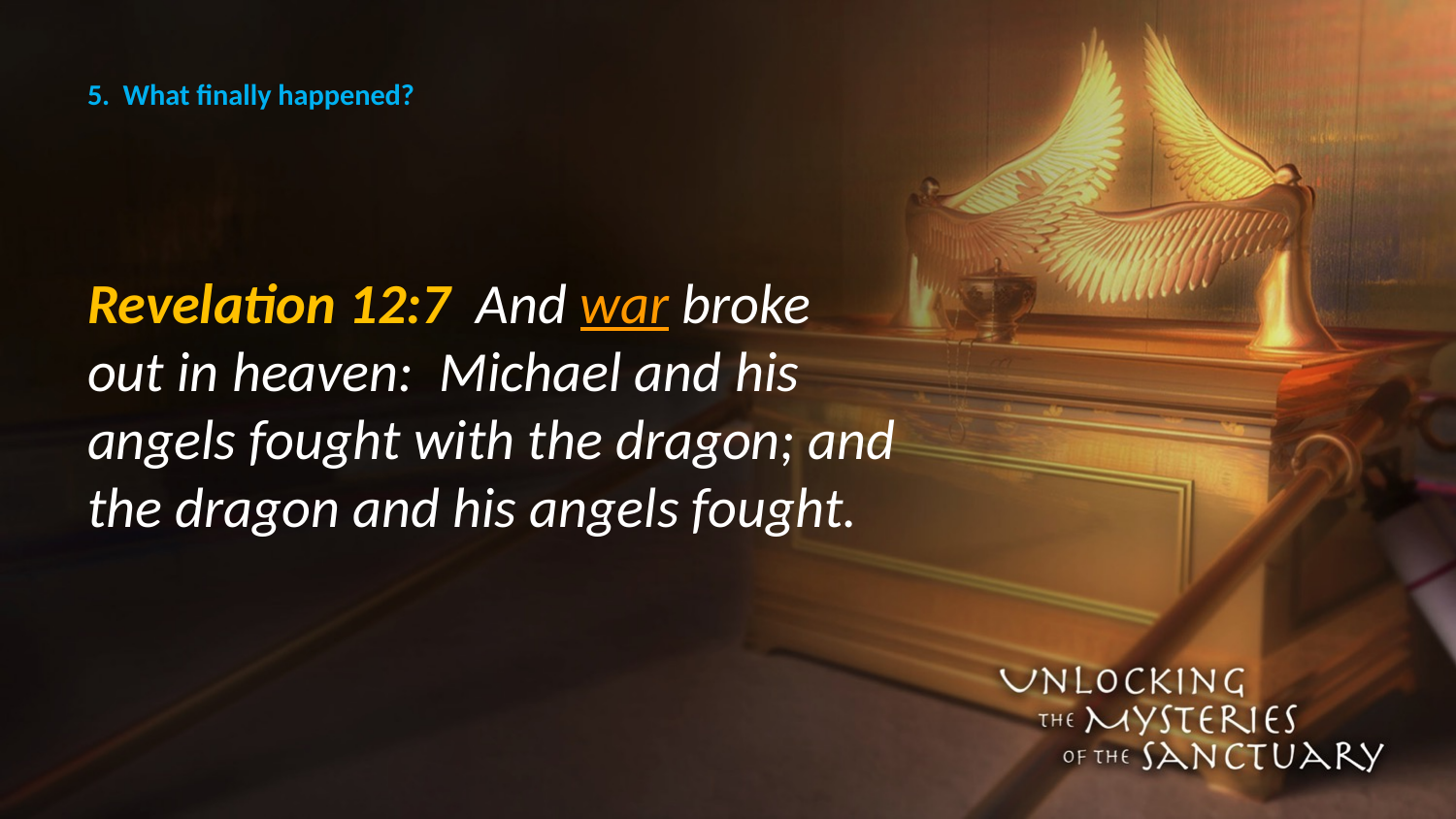

# 5.  What finally happened?

Revelation 12:7  And war broke out in heaven:  Michael and his angels fought with the dragon; and the dragon and his angels fought.